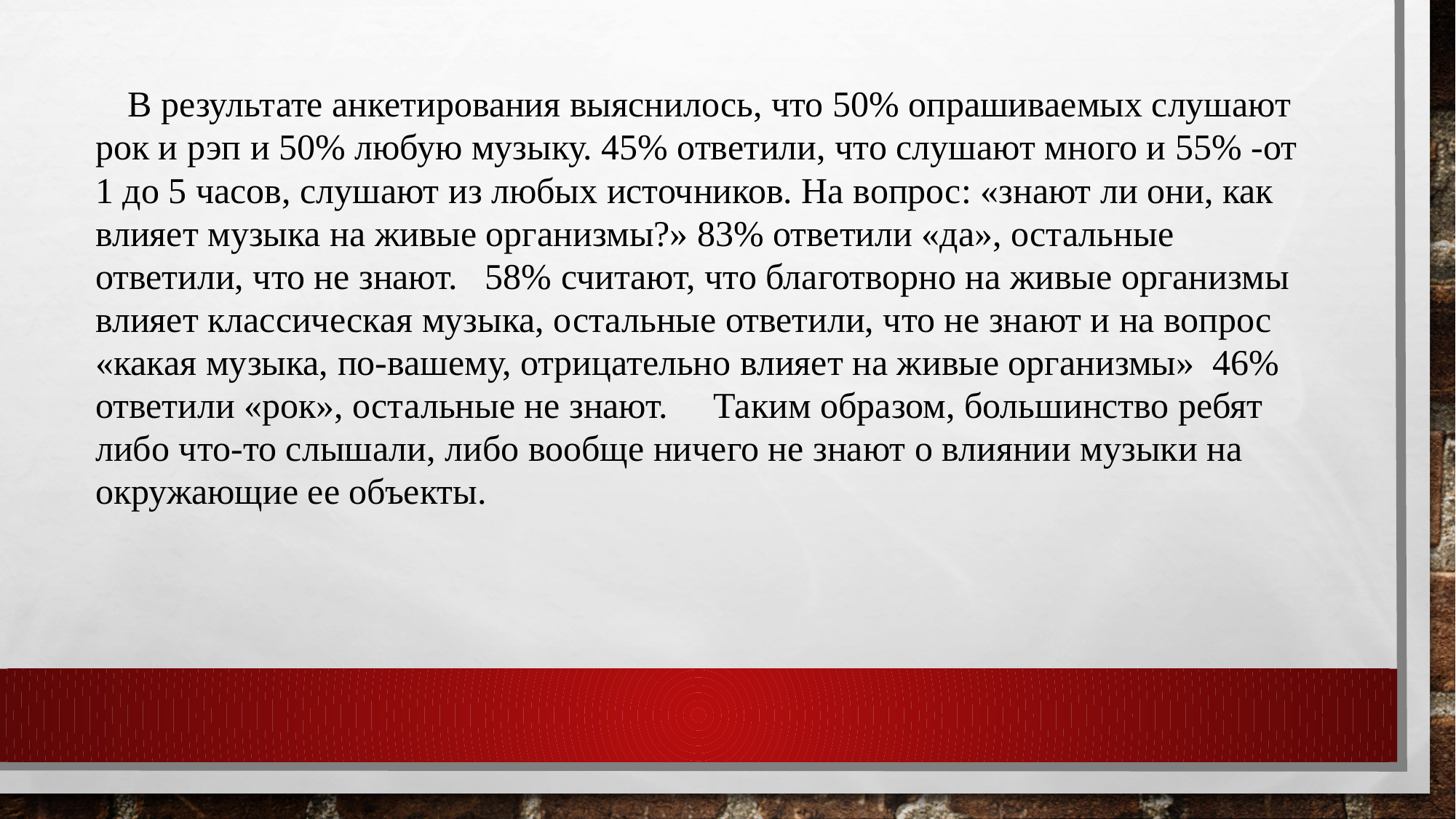

| В результате анкетирования выяснилось, что 50% опрашиваемых слушают рок и рэп и 50% любую музыку. 45% ответили, что слушают много и 55% -от 1 до 5 часов, слушают из любых источников. На вопрос: «знают ли они, как влияет музыка на живые организмы?» 83% ответили «да», остальные ответили, что не знают. 58% считают, что благотворно на живые организмы влияет классическая музыка, остальные ответили, что не знают и на вопрос «какая музыка, по-вашему, отрицательно влияет на живые организмы» 46% ответили «рок», остальные не знают. Таким образом, большинство ребят либо что-то слышали, либо вообще ничего не знают о влиянии музыки на окружающие ее объекты. |
| --- |
#